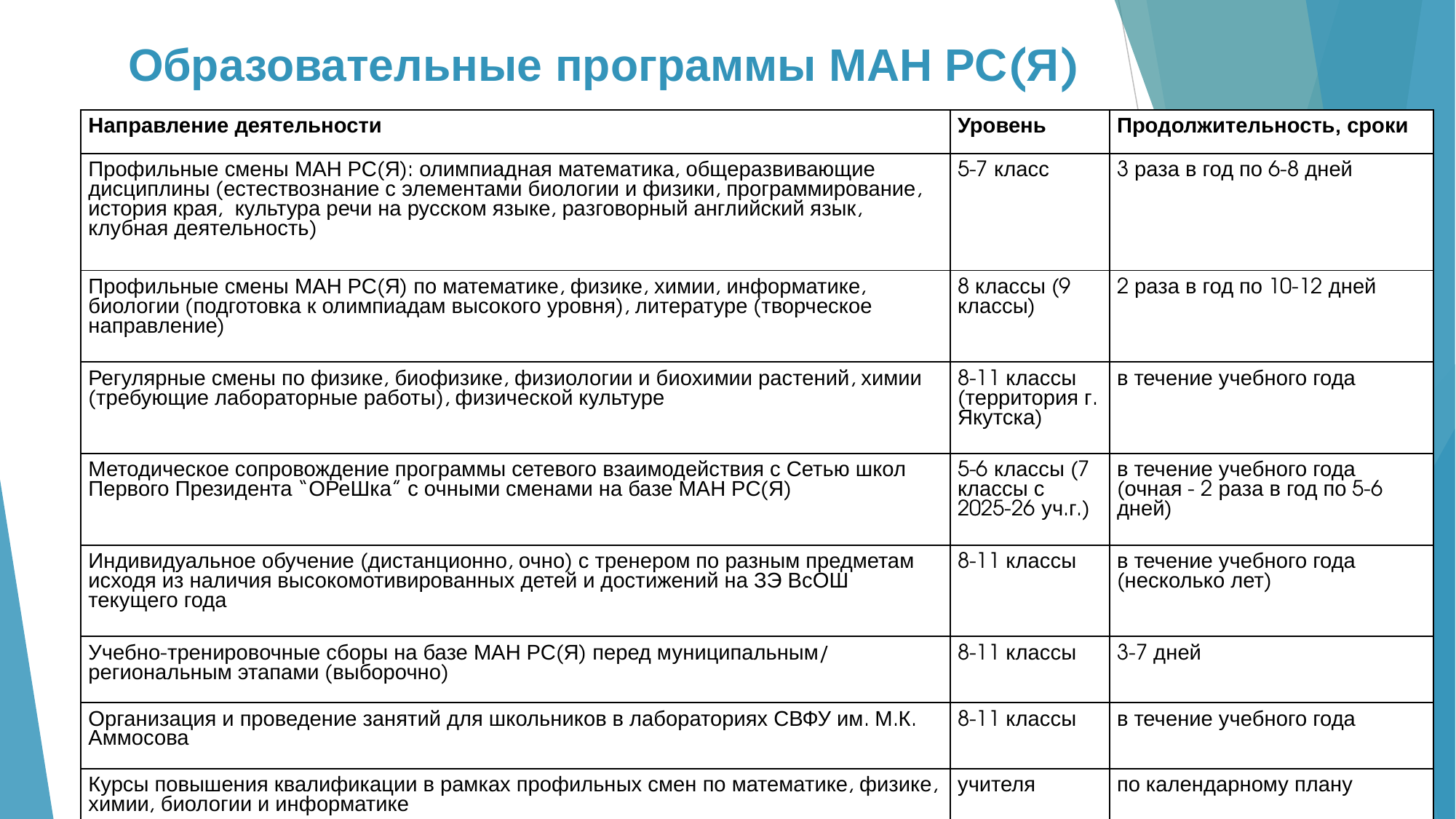

Образовательные программы МАН РС(Я)
| Направление деятельности | Уровень | Продолжительность, сроки |
| --- | --- | --- |
| Профильные смены МАН РС(Я): олимпиадная математика, общеразвивающие дисциплины (естествознание с элементами биологии и физики, программирование, история края, культура речи на русском языке, разговорный английский язык, клубная деятельность) | 5-7 класс | 3 раза в год по 6-8 дней |
| Профильные смены МАН РС(Я) по математике, физике, химии, информатике, биологии (подготовка к олимпиадам высокого уровня), литературе (творческое направление) | 8 классы (9 классы) | 2 раза в год по 10-12 дней |
| Регулярные смены по физике, биофизике, физиологии и биохимии растений, химии (требующие лабораторные работы), физической культуре | 8-11 классы (территория г. Якутска) | в течение учебного года |
| Методическое сопровождение программы сетевого взаимодействия с Сетью школ Первого Президента “ОРеШка” с очными сменами на базе МАН РС(Я) | 5-6 классы (7 классы с 2025-26 уч.г.) | в течение учебного года (очная - 2 раза в год по 5-6 дней) |
| Индивидуальное обучение (дистанционно, очно) с тренером по разным предметам исходя из наличия высокомотивированных детей и достижений на ЗЭ ВсОШ текущего года | 8-11 классы | в течение учебного года (несколько лет) |
| Учебно-тренировочные сборы на базе МАН РС(Я) перед муниципальным/ региональным этапами (выборочно) | 8-11 классы | 3-7 дней |
| Организация и проведение занятий для школьников в лабораториях СВФУ им. М.К. Аммосова | 8-11 классы | в течение учебного года |
| Курсы повышения квалификации в рамках профильных смен по математике, физике, химии, биологии и информатике | учителя | по календарному плану |